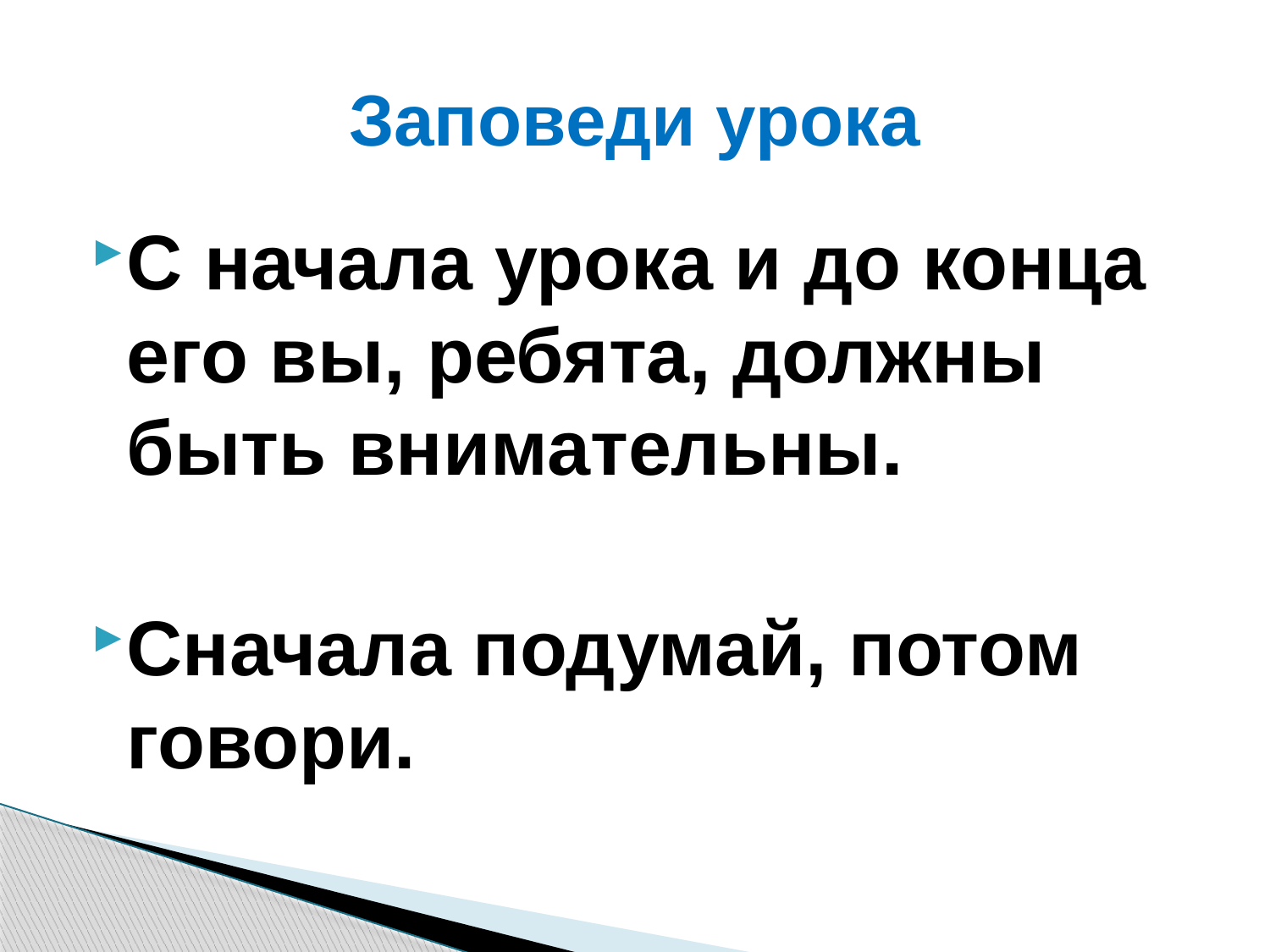

# Заповеди урока
С начала урока и до конца его вы, ребята, должны быть внимательны.

Сначала подумай, потом говори.